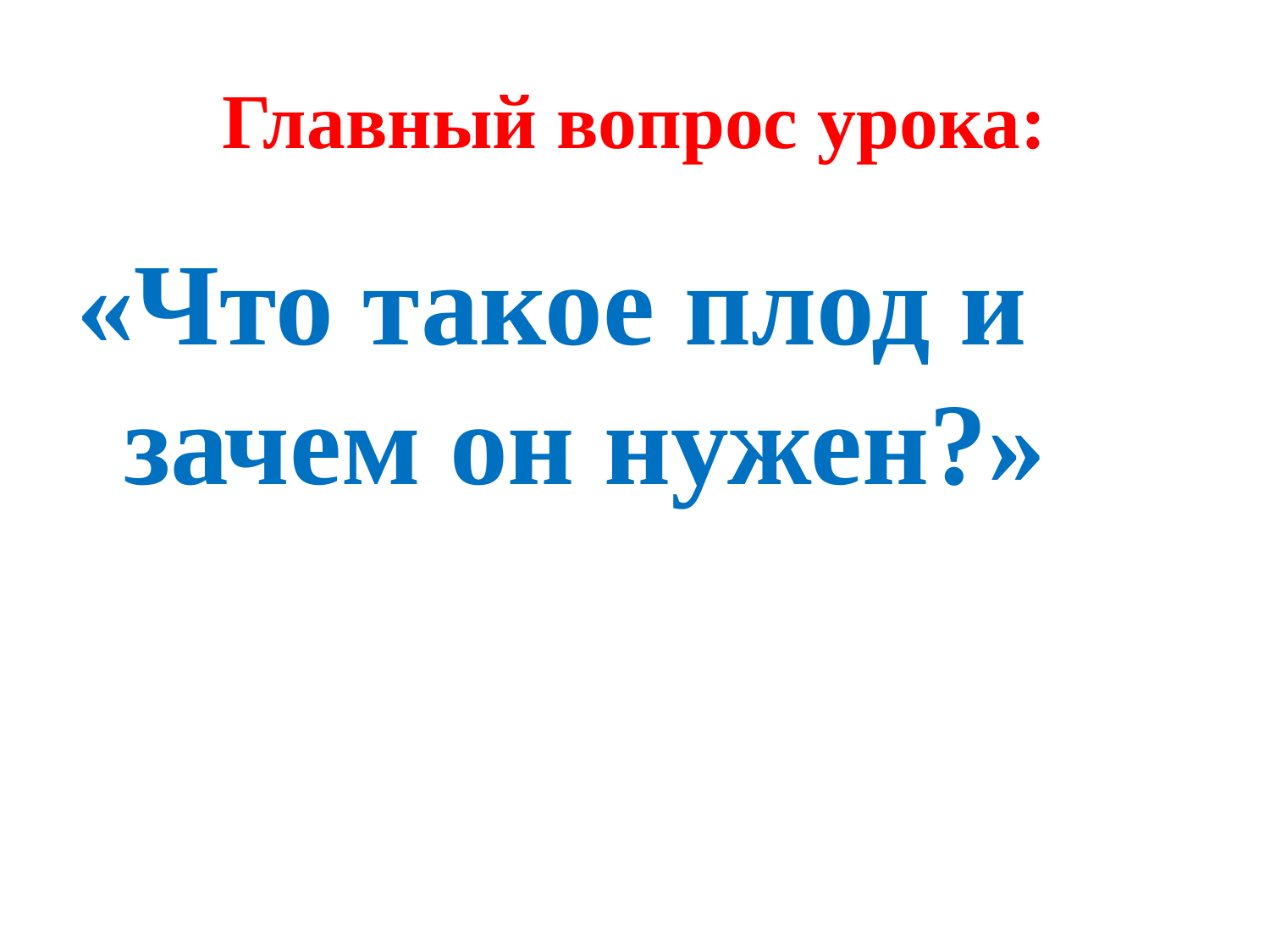

# Главный вопрос урока:
«Что такое плод и зачем он нужен?»